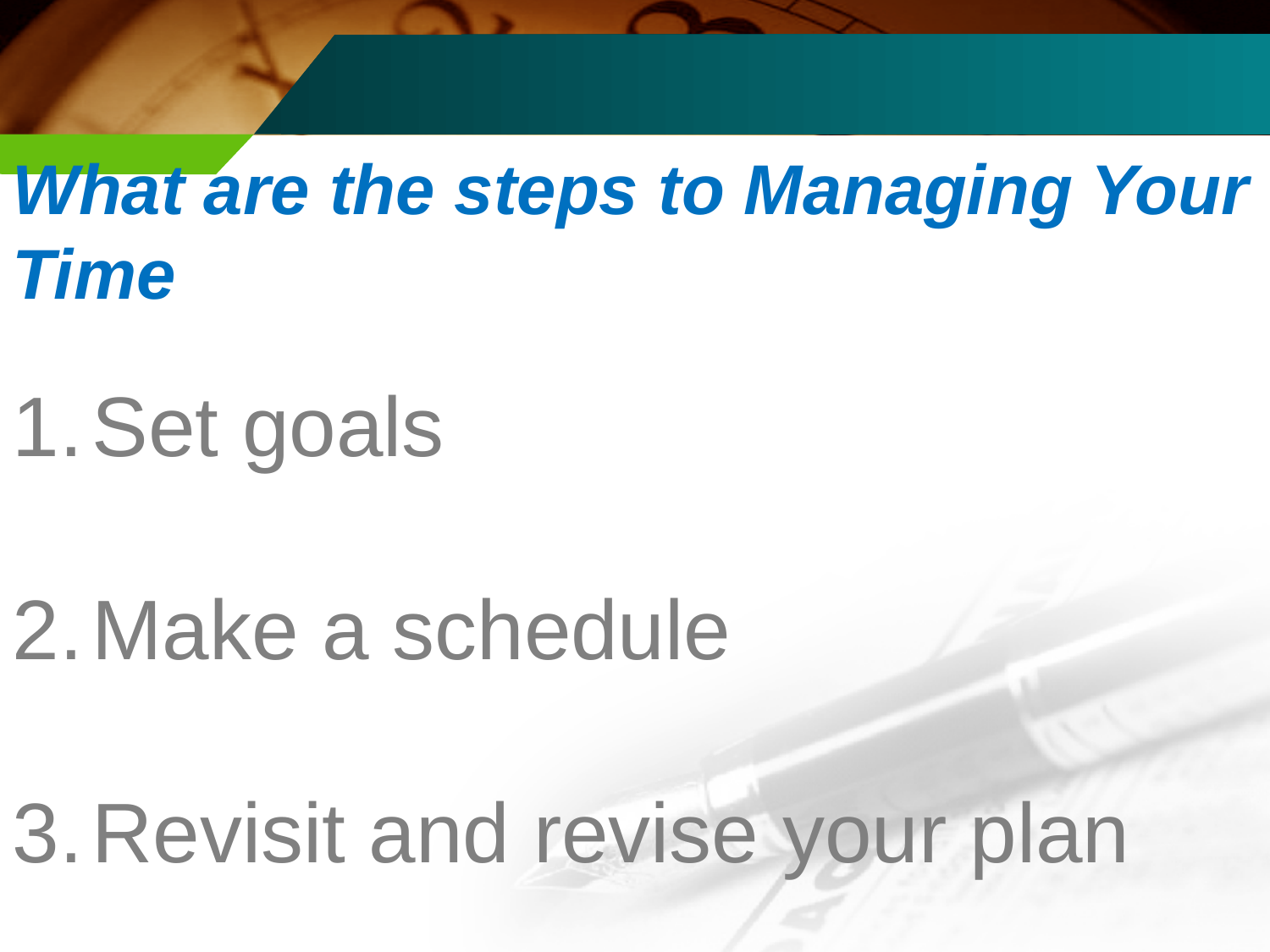

What are the steps to Managing Your Time
Set goals
Make a schedule
Revisit and revise your plan